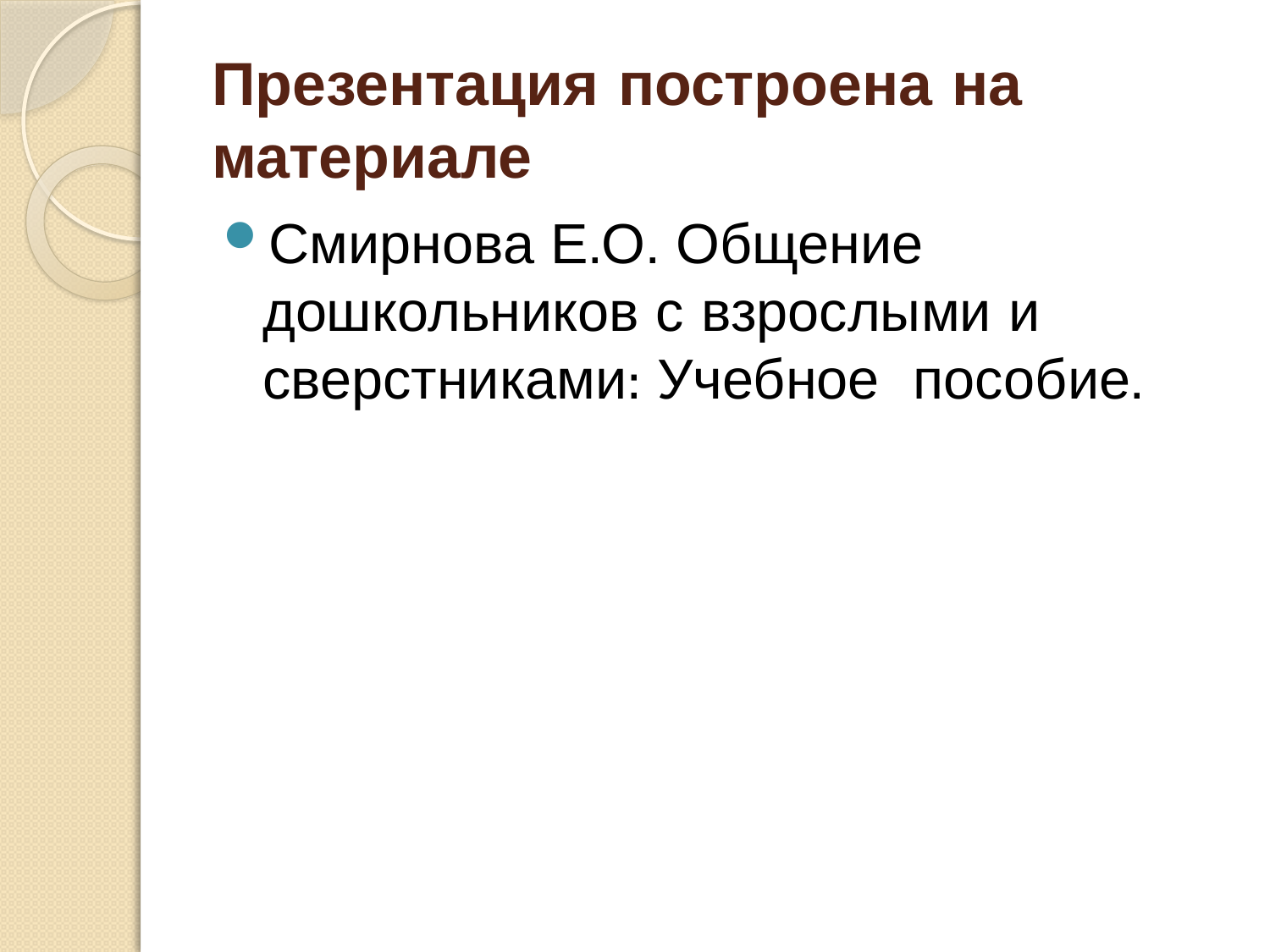

# Презентация построена на материале
Смирнова Е.О. Общение дошкольников с взрослыми и сверстниками: Учебное  пособие.